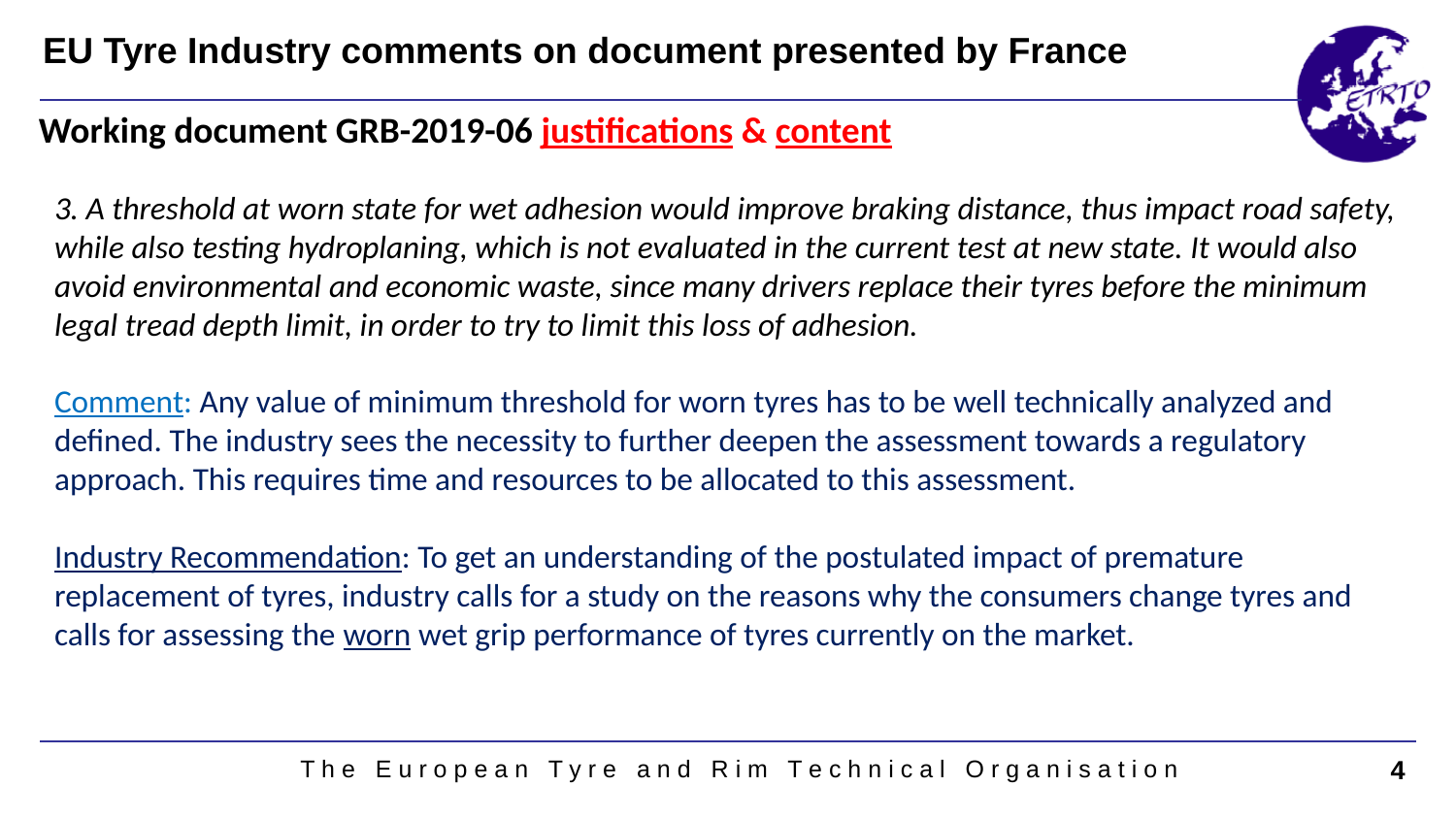

EU Tyre Industry comments on document presented by France
Working document GRB-2019-06 justifications & content
3. A threshold at worn state for wet adhesion would improve braking distance, thus impact road safety, while also testing hydroplaning, which is not evaluated in the current test at new state. It would also avoid environmental and economic waste, since many drivers replace their tyres before the minimum legal tread depth limit, in order to try to limit this loss of adhesion.

Comment: Any value of minimum threshold for worn tyres has to be well technically analyzed and defined. The industry sees the necessity to further deepen the assessment towards a regulatory approach. This requires time and resources to be allocated to this assessment.

Industry Recommendation: To get an understanding of the postulated impact of premature replacement of tyres, industry calls for a study on the reasons why the consumers change tyres and calls for assessing the worn wet grip performance of tyres currently on the market.
T h e   E u r o p e a n   T y r e   a n d   R i m   T e c h n i c a l   O r g a n i s a t i o n
4